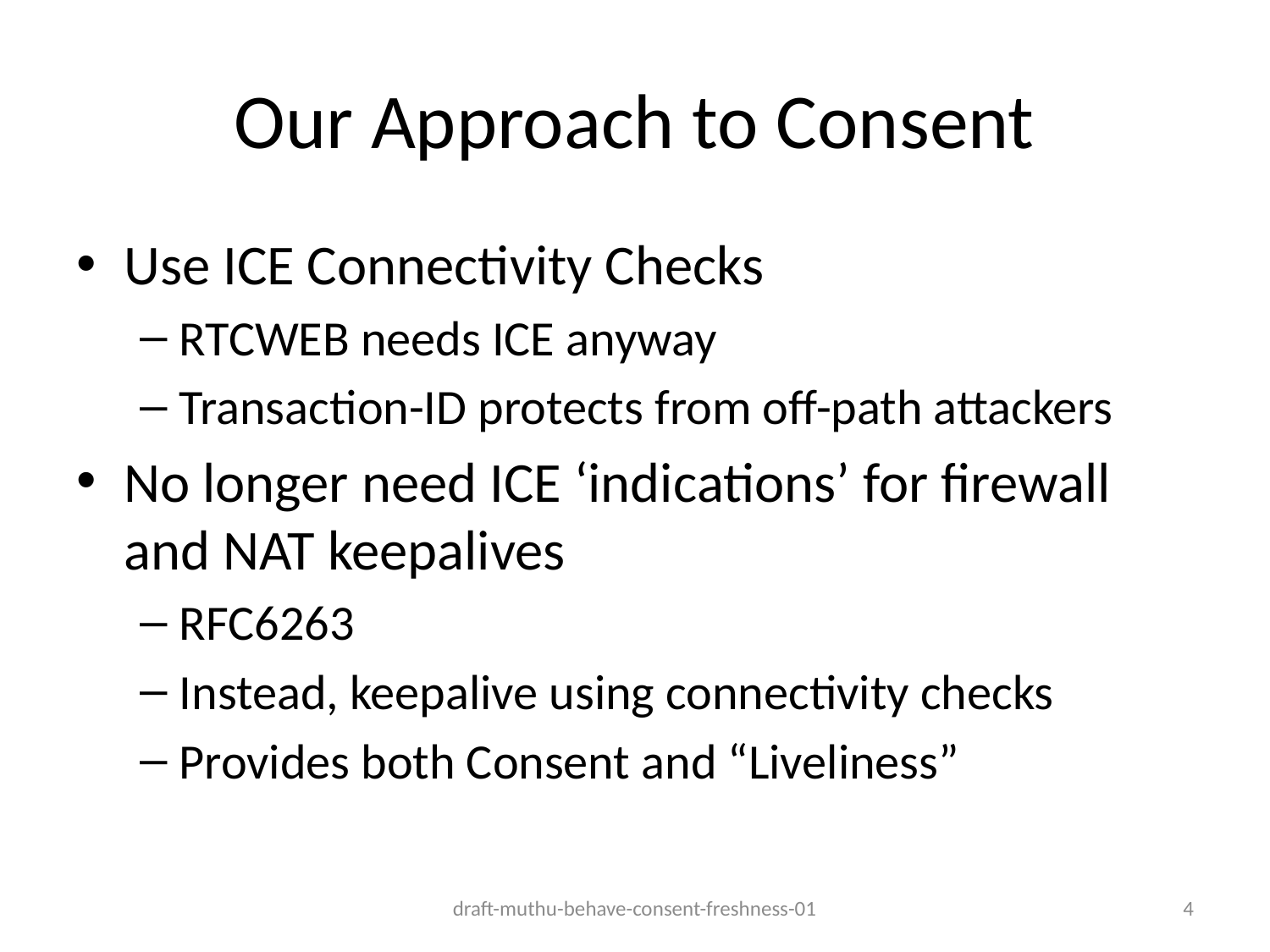

# Our Approach to Consent
Use ICE Connectivity Checks
RTCWEB needs ICE anyway
Transaction-ID protects from off-path attackers
No longer need ICE ‘indications’ for firewall and NAT keepalives
RFC6263
Instead, keepalive using connectivity checks
Provides both Consent and “Liveliness”

draft-muthu-behave-consent-freshness-01
4